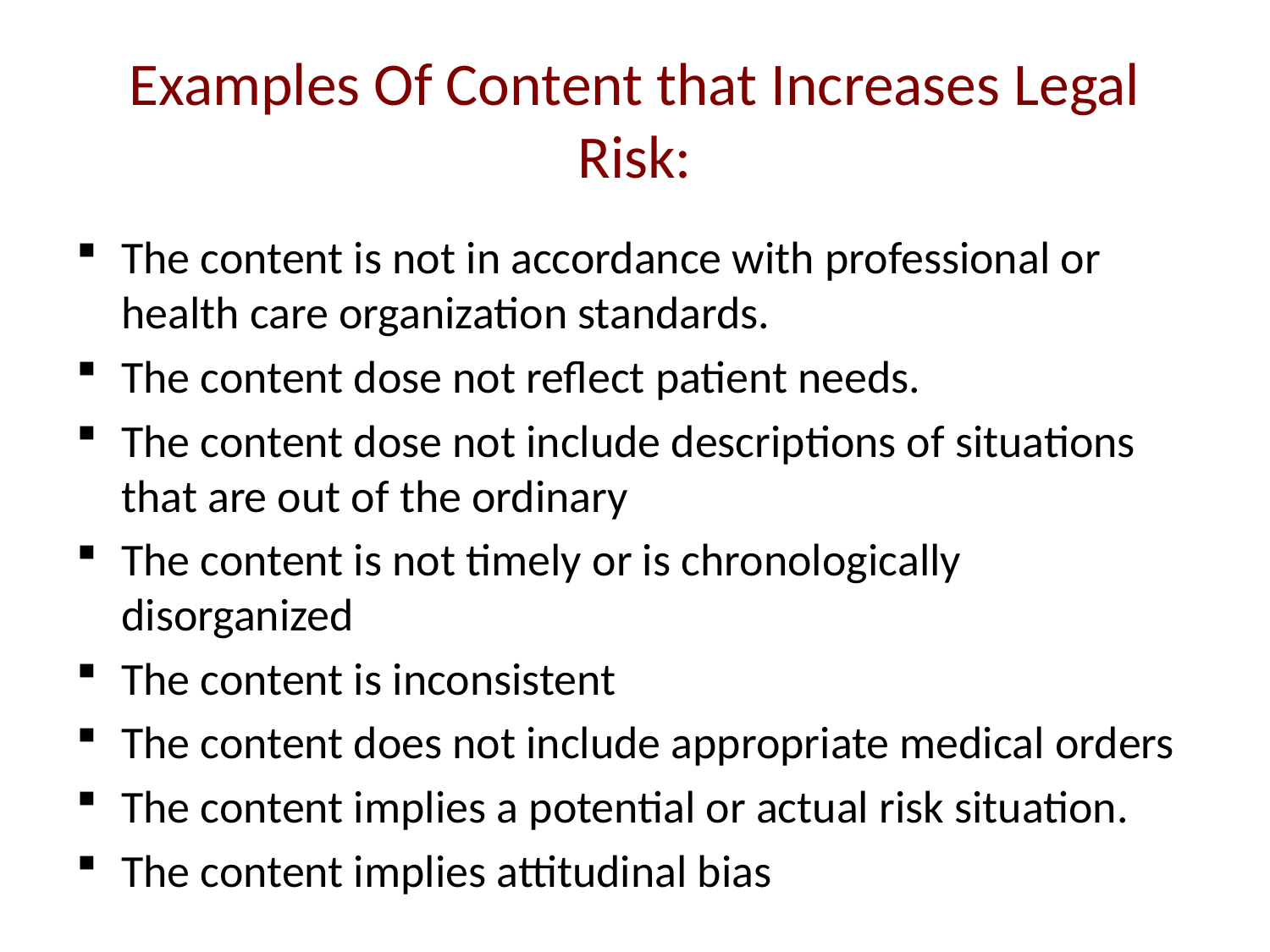

# Examples Of Content that Increases Legal Risk:
The content is not in accordance with professional or health care organization standards.
The content dose not reflect patient needs.
The content dose not include descriptions of situations that are out of the ordinary
The content is not timely or is chronologically disorganized
The content is inconsistent
The content does not include appropriate medical orders
The content implies a potential or actual risk situation.
The content implies attitudinal bias